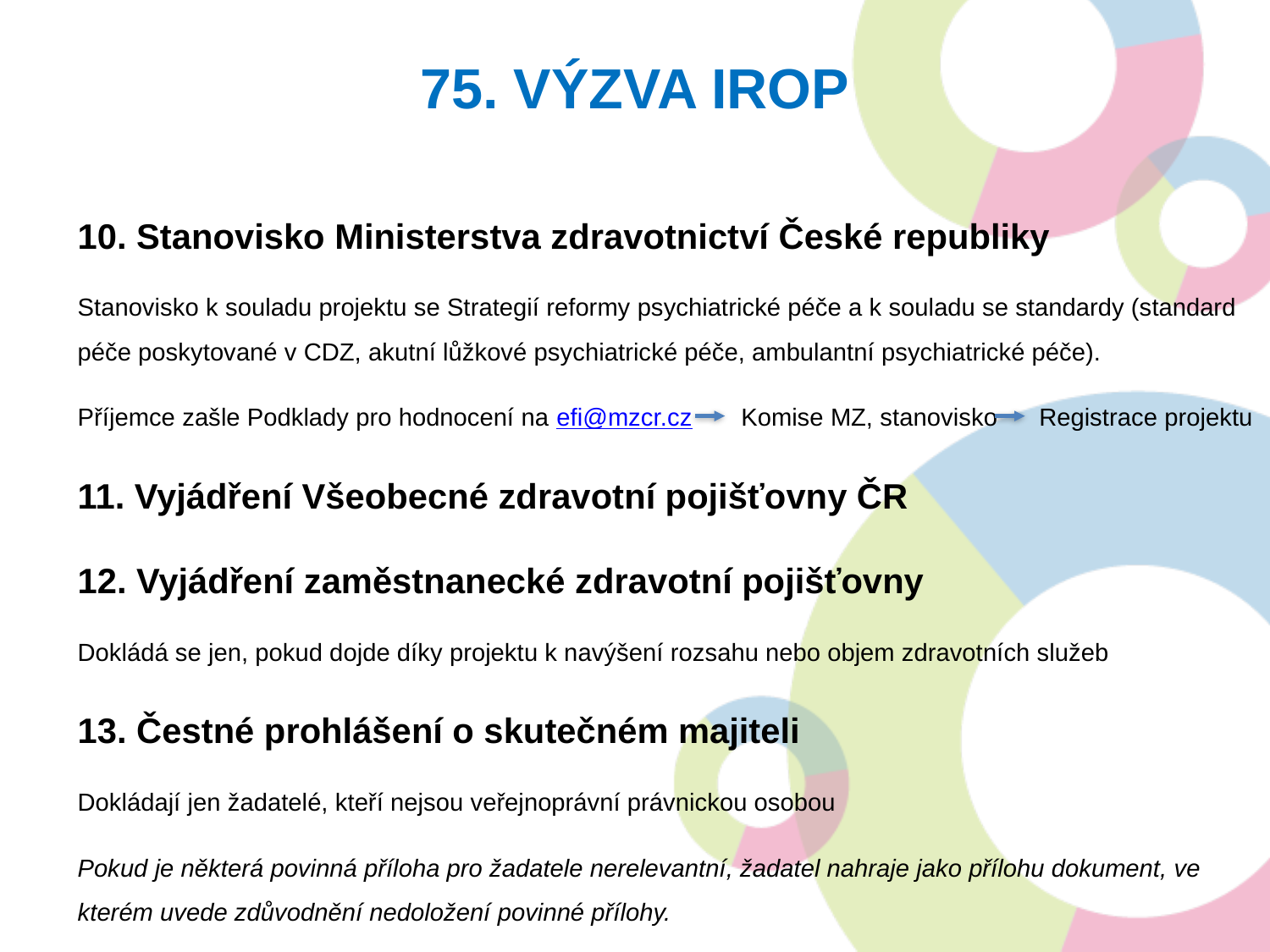

75. Výzva IROP

10. Stanovisko Ministerstva zdravotnictví České republiky
Stanovisko k souladu projektu se Strategií reformy psychiatrické péče a k souladu se standardy (standard péče poskytované v CDZ, akutní lůžkové psychiatrické péče, ambulantní psychiatrické péče).
Příjemce zašle Podklady pro hodnocení na efi@mzcr.cz       Komise MZ, stanovisko      Registrace projektu
11. Vyjádření Všeobecné zdravotní pojišťovny ČR
12. Vyjádření zaměstnanecké zdravotní pojišťovny
Dokládá se jen, pokud dojde díky projektu k navýšení rozsahu nebo objem zdravotních služeb
13. Čestné prohlášení o skutečném majiteli
Dokládají jen žadatelé, kteří nejsou veřejnoprávní právnickou osobou
Pokud je některá povinná příloha pro žadatele nerelevantní, žadatel nahraje jako přílohu dokument, ve kterém uvede zdůvodnění nedoložení povinné přílohy.